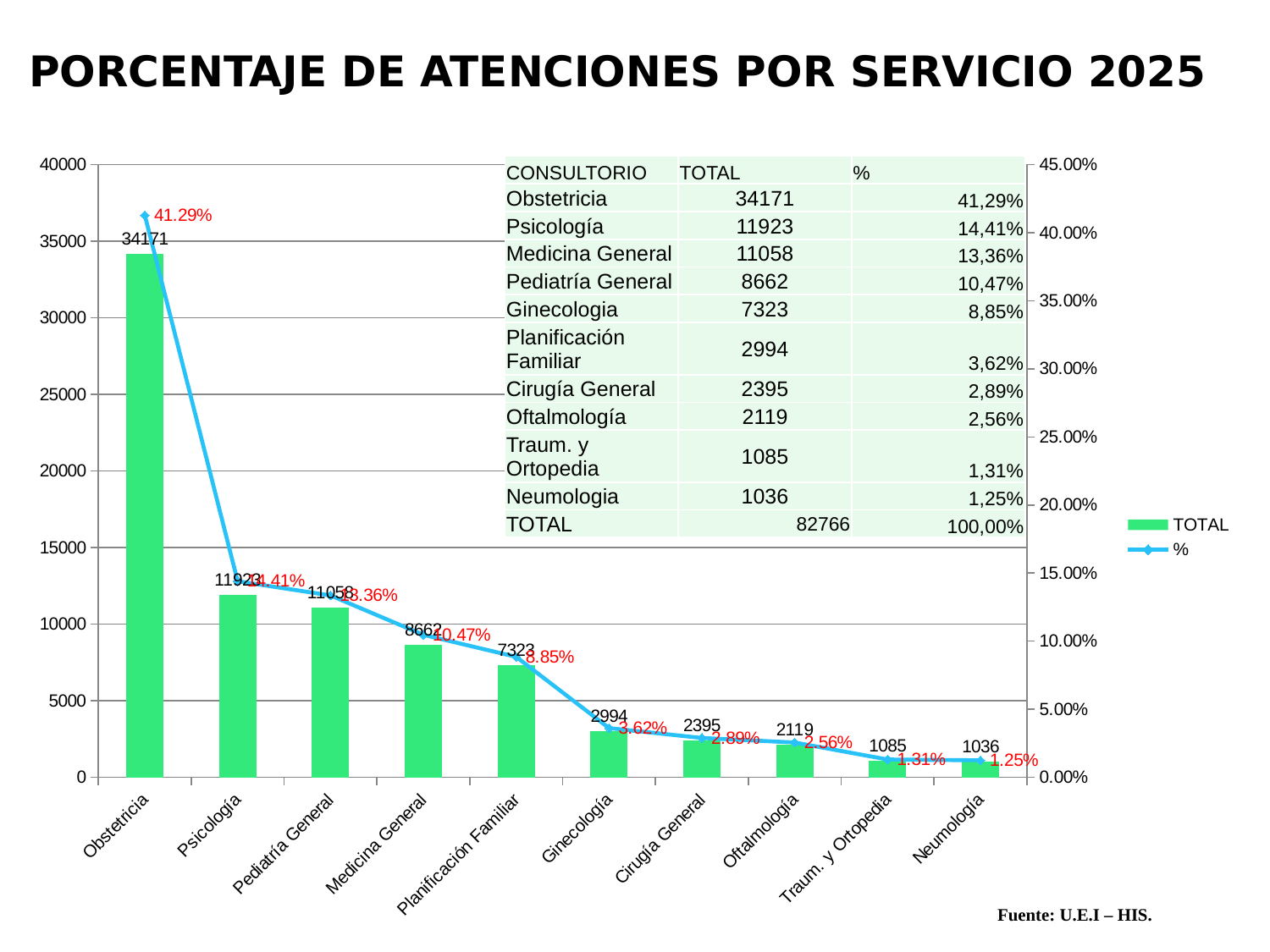

PORCENTAJE DE ATENCIONES POR SERVICIO 2025

### Chart

| Category | TOTAL | % |
|---|---|---|
| Obstetricia | 34171.0 | 0.41286276973636515 |
| Psicología | 11923.0 | 0.14405673827417056 |
| Pediatría General | 11058.0 | 0.13360558683517387 |
| Medicina General | 8662.0 | 0.10465650146195297 |
| Planificación Familiar | 7323.0 | 0.08847836067950608 |
| Ginecología | 2994.0 | 0.03617427446052727 |
| Cirugía General | 2395.0 | 0.028937003117222047 |
| Oftalmología | 2119.0 | 0.025602300461542177 |
| Traum. y Ortopedia | 1085.0 | 0.013109247758741512 |
| Neumología | 1036.0 | 0.012517217214798346 |
| CONSULTORIO | TOTAL | % |
| --- | --- | --- |
| Obstetricia | 34171 | 41,29% |
| Psicología | 11923 | 14,41% |
| Medicina General | 11058 | 13,36% |
| Pediatría General | 8662 | 10,47% |
| Ginecologia | 7323 | 8,85% |
| Planificación Familiar | 2994 | 3,62% |
| Cirugía General | 2395 | 2,89% |
| Oftalmología | 2119 | 2,56% |
| Traum. y Ortopedia | 1085 | 1,31% |
| Neumologia | 1036 | 1,25% |
| TOTAL | 82766 | 100,00% |
Fuente: U.E.I – HIS.